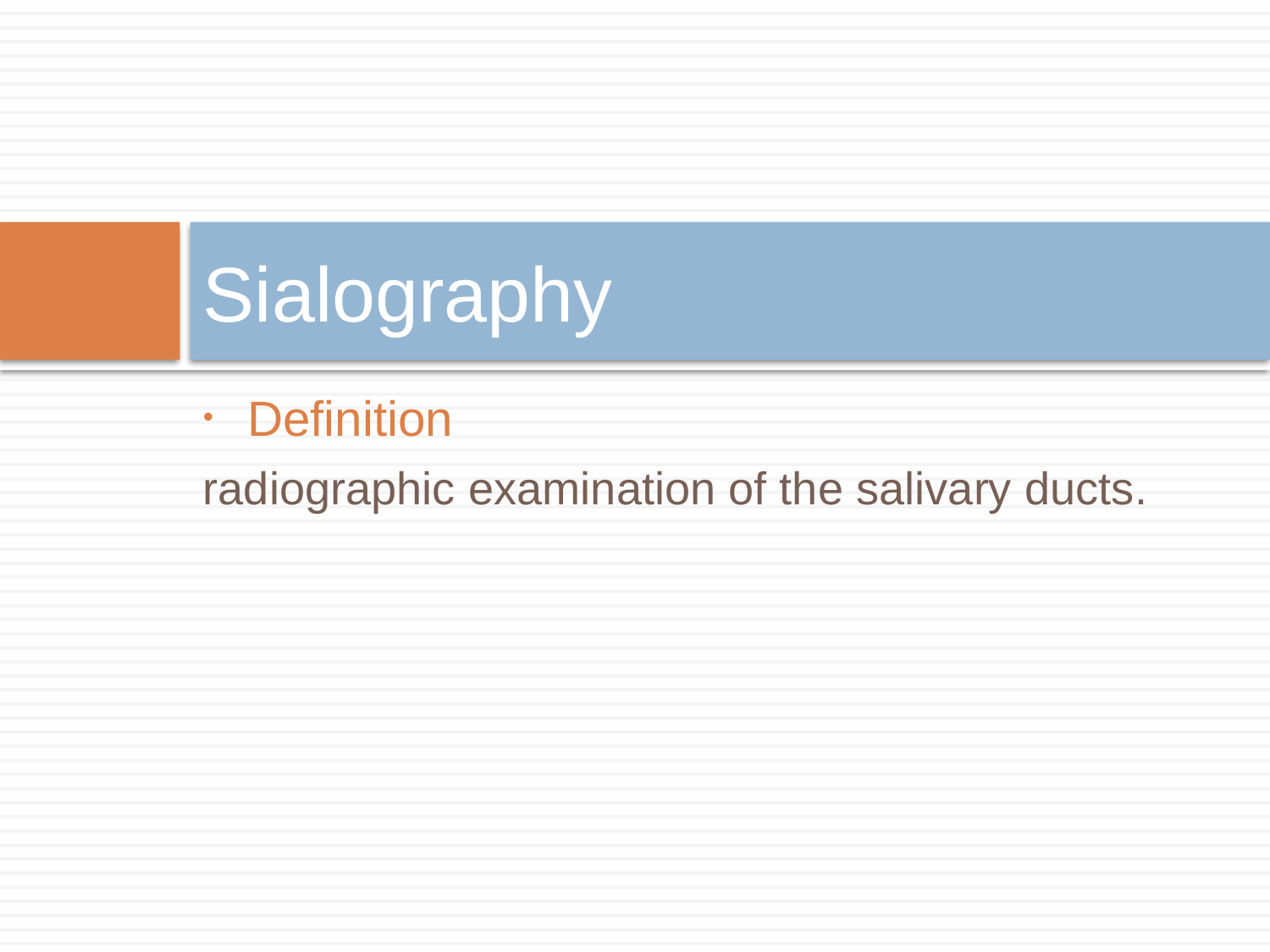

# Sialography
Definition
radiographic examination of the salivary ducts.